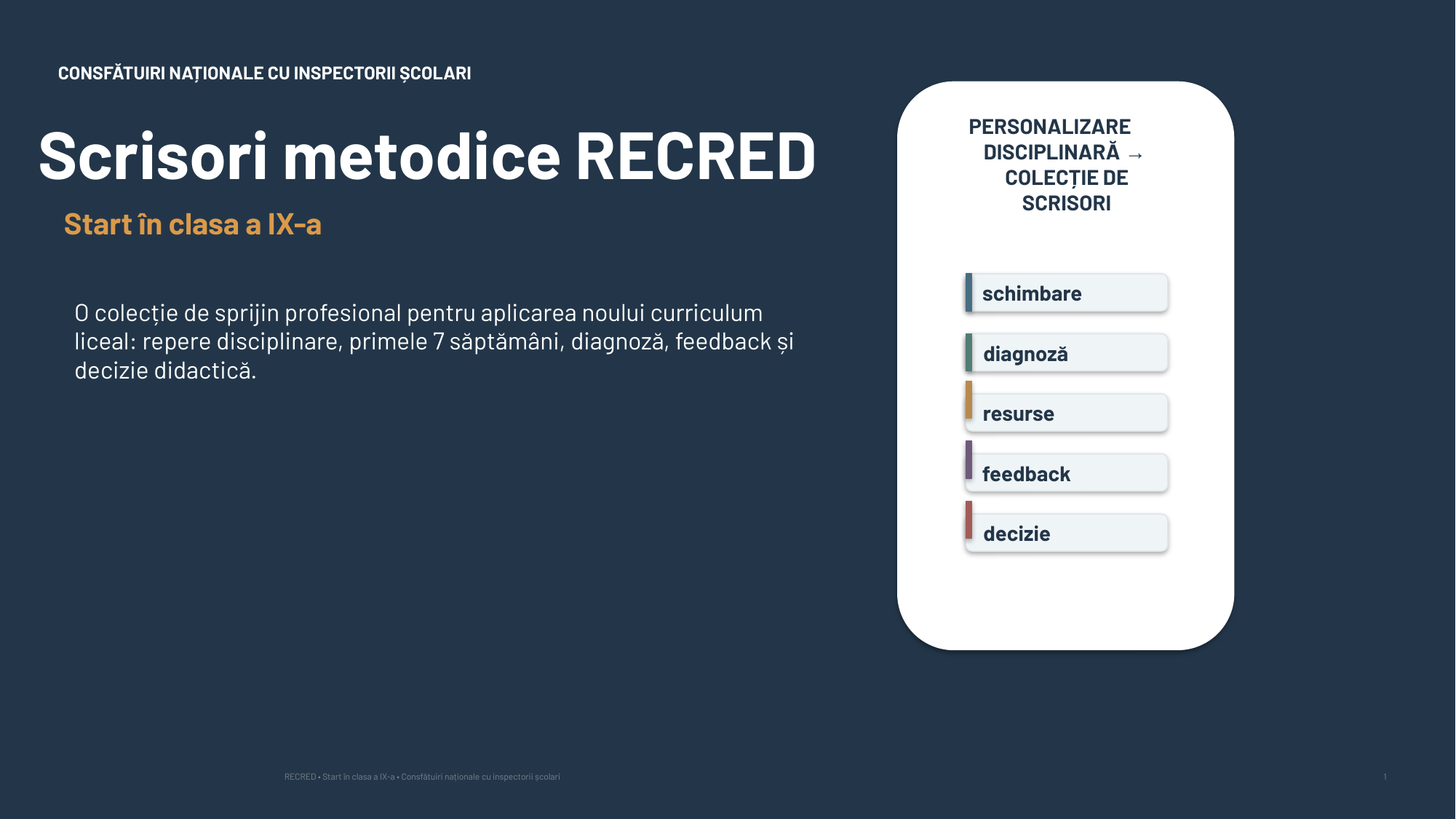

CONSFĂTUIRI NAȚIONALE CU INSPECTORII ȘCOLARI

Scrisori metodice RECRED
PERSONALIZARE
DISCIPLINARĂ →
COLECȚIE DE
SCRISORI
Start în clasa a IX-a

schimbare
O colecție de sprijin profesional pentru aplicarea noului curriculum liceal: repere disciplinare, primele 7 săptămâni, diagnoză, feedback și decizie didactică.

diagnoză

resurse

feedback

decizie
RECRED • Start în clasa a IX-a • Consfătuiri naționale cu inspectorii școlari
1